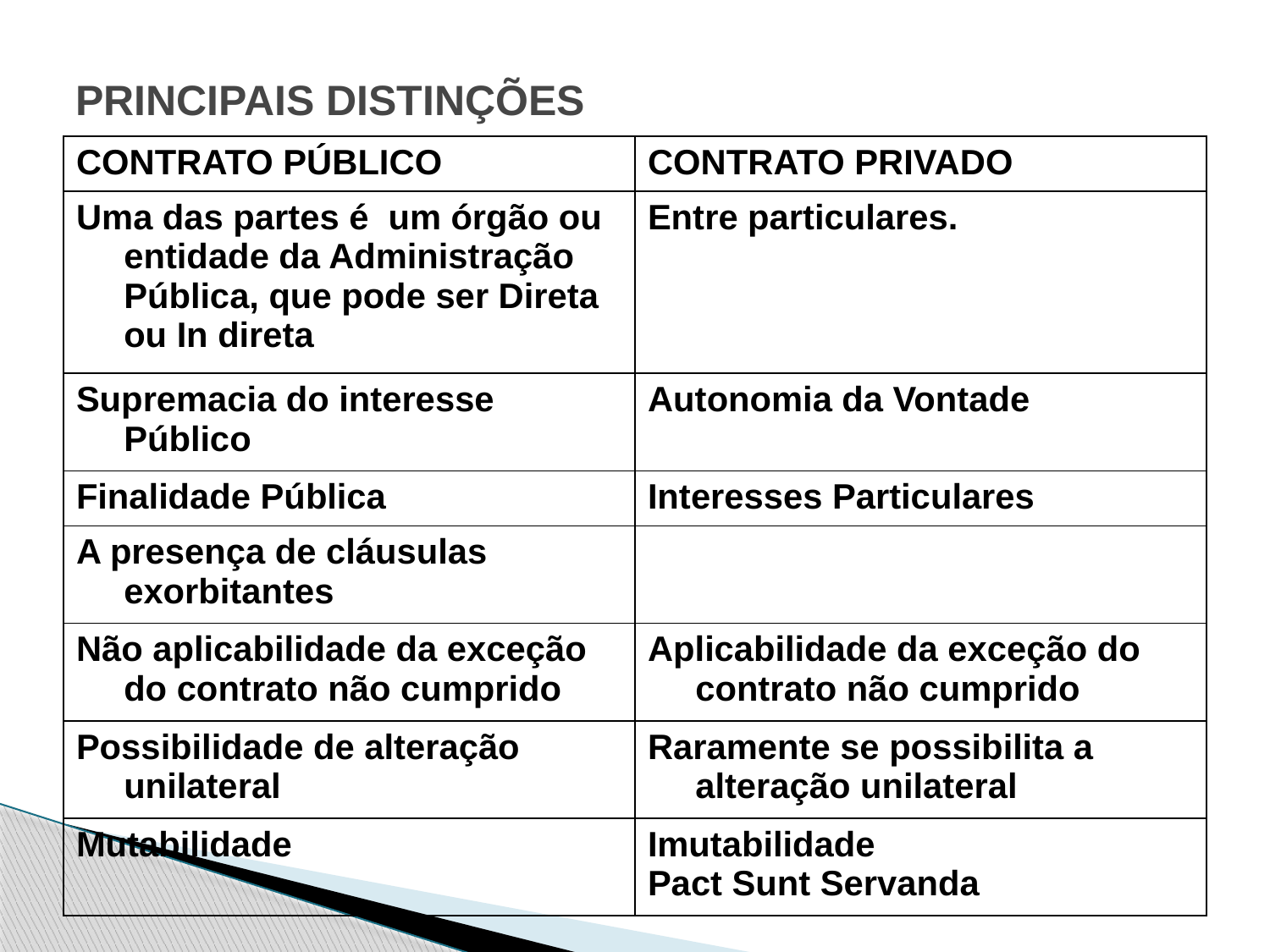

# PRINCIPAIS DISTINÇÕES
| CONTRATO PÚBLICO | CONTRATO PRIVADO |
| --- | --- |
| Uma das partes é um órgão ou entidade da Administração Pública, que pode ser Direta ou In direta | Entre particulares. |
| Supremacia do interesse Público | Autonomia da Vontade |
| Finalidade Pública | Interesses Particulares |
| A presença de cláusulas exorbitantes |  |
| Não aplicabilidade da exceção do contrato não cumprido | Aplicabilidade da exceção do contrato não cumprido |
| Possibilidade de alteração unilateral | Raramente se possibilita a alteração unilateral |
| Mutabilidade | Imutabilidade Pact Sunt Servanda |